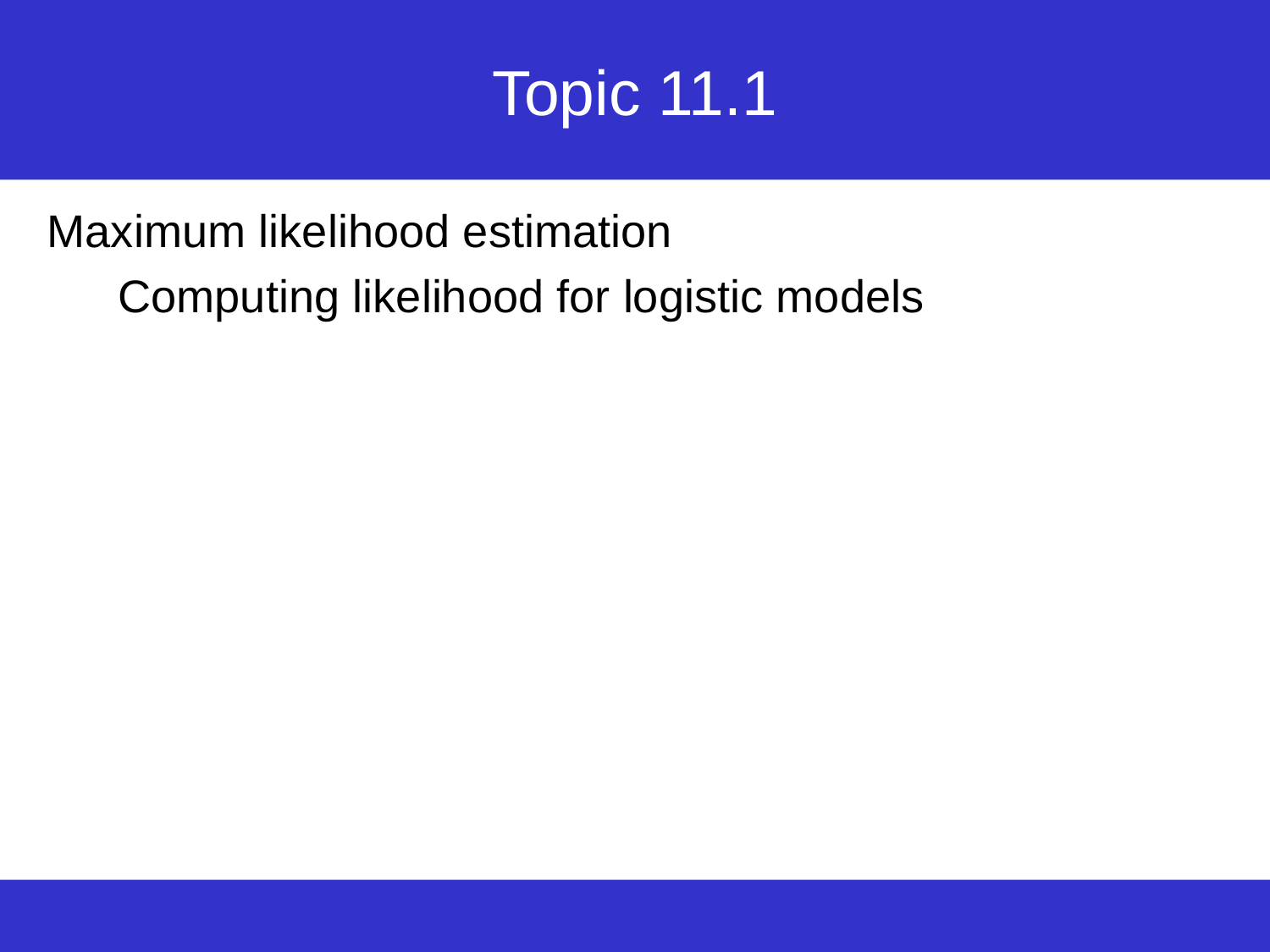

# Topic 11.1
Maximum likelihood estimation
Computing likelihood for logistic models